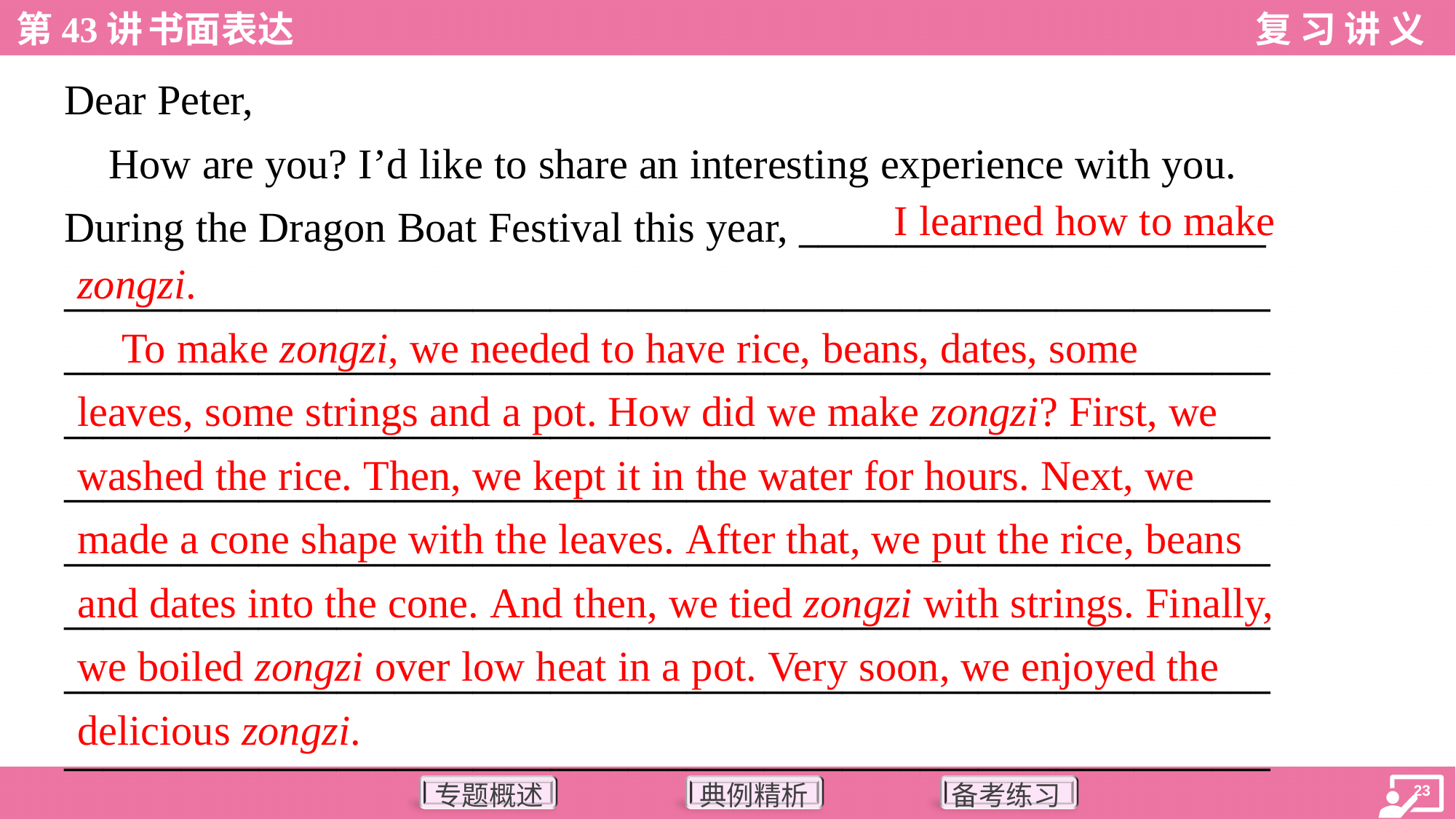

Dear Peter,
    How are you? I’d like to share an interesting experience with you.
During the Dragon Boat Festival this year, ________________________
______________________________________________________________
______________________________________________________________
______________________________________________________________
______________________________________________________________
______________________________________________________________
______________________________________________________________
______________________________________________________________
______________________________________________________________

							     I learned how to make
zongzi.
    To make zongzi, we needed to have rice, beans, dates, some
leaves, some strings and a pot. How did we make zongzi? First, we
washed the rice. Then, we kept it in the water for hours. Next, we
made a cone shape with the leaves. After that, we put the rice, beans
and dates into the cone. And then, we tied zongzi with strings. Finally,
we boiled zongzi over low heat in a pot. Very soon, we enjoyed the
delicious zongzi.